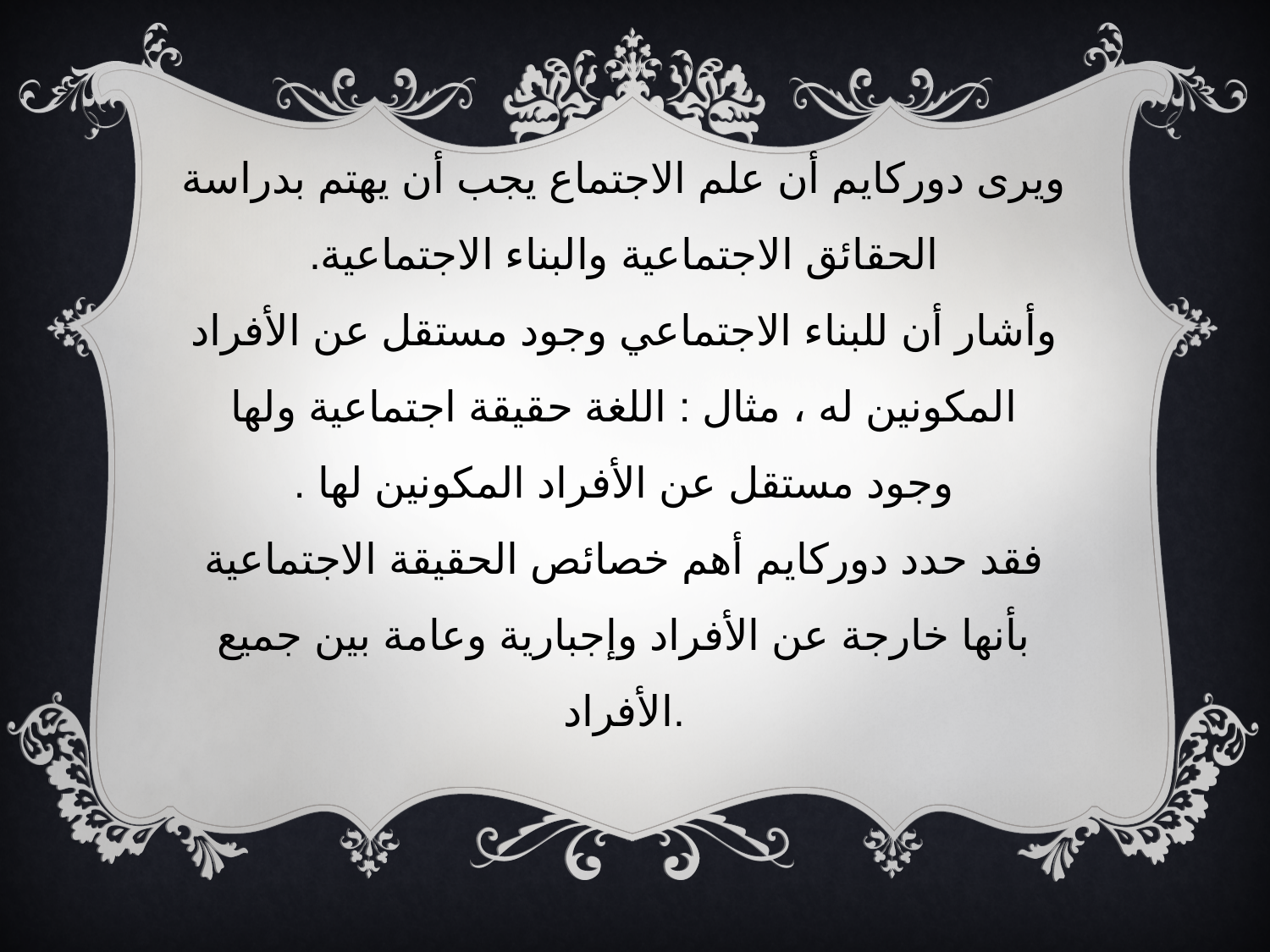

ويرى دوركايم أن علم الاجتماع يجب أن يهتم بدراسة الحقائق الاجتماعية والبناء الاجتماعية.
وأشار أن للبناء الاجتماعي وجود مستقل عن الأفراد المكونين له ، مثال : اللغة حقيقة اجتماعية ولها وجود مستقل عن الأفراد المكونين لها .
فقد حدد دوركايم أهم خصائص الحقيقة الاجتماعية بأنها خارجة عن الأفراد وإجبارية وعامة بين جميع الأفراد.